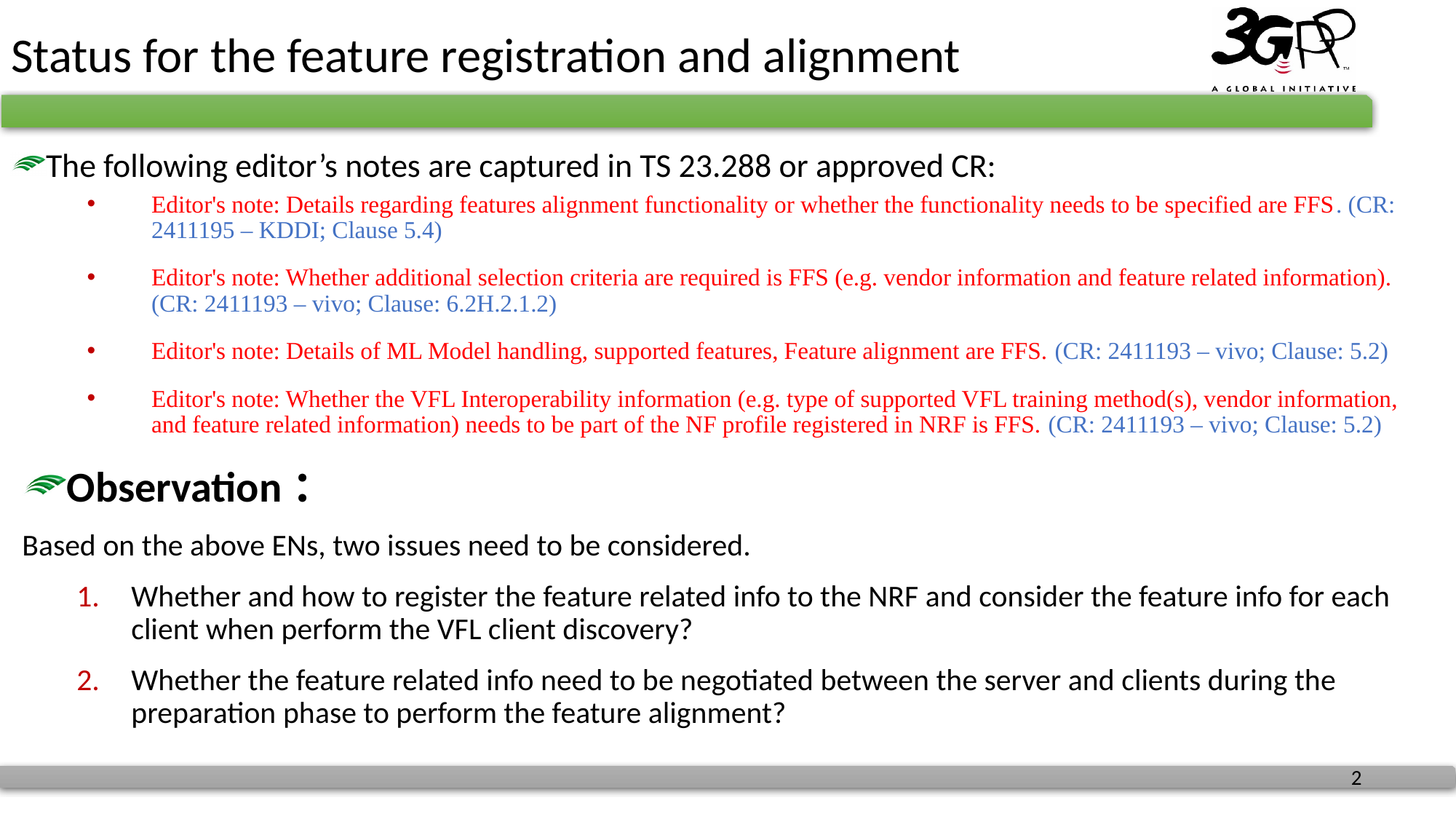

# Status for the feature registration and alignment
The following editor’s notes are captured in TS 23.288 or approved CR:
Editor's note: Details regarding features alignment functionality or whether the functionality needs to be specified are FFS. (CR: 2411195 – KDDI; Clause 5.4)
Editor's note: Whether additional selection criteria are required is FFS (e.g. vendor information and feature related information). (CR: 2411193 – vivo; Clause: 6.2H.2.1.2)
Editor's note: Details of ML Model handling, supported features, Feature alignment are FFS. (CR: 2411193 – vivo; Clause: 5.2)
Editor's note: Whether the VFL Interoperability information (e.g. type of supported VFL training method(s), vendor information, and feature related information) needs to be part of the NF profile registered in NRF is FFS. (CR: 2411193 – vivo; Clause: 5.2)

Observation：
Based on the above ENs, two issues need to be considered.
Whether and how to register the feature related info to the NRF and consider the feature info for each client when perform the VFL client discovery?
Whether the feature related info need to be negotiated between the server and clients during the preparation phase to perform the feature alignment?